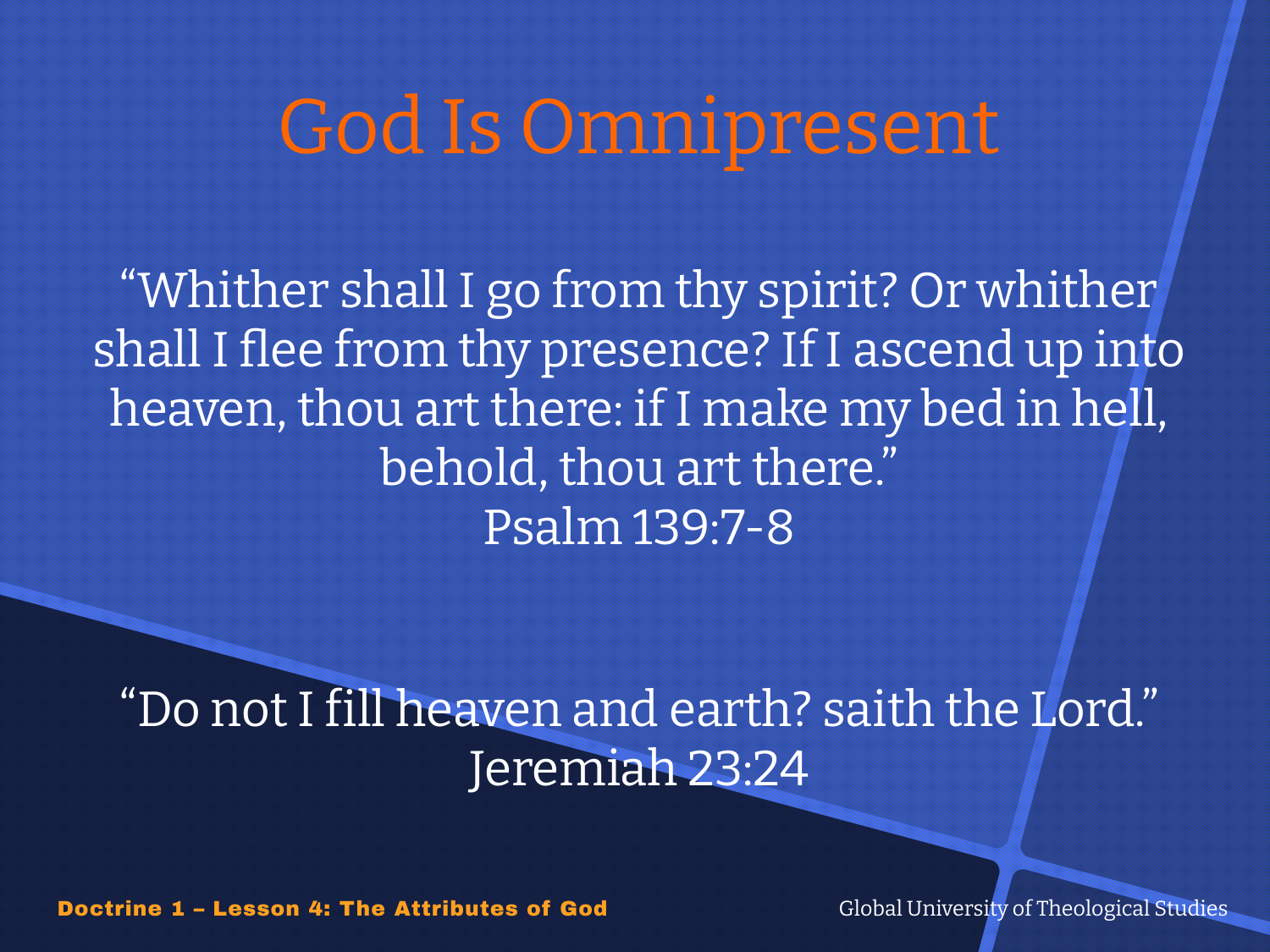

God Is Omnipresent
“Whither shall I go from thy spirit? Or whither shall I flee from thy presence? If I ascend up into heaven, thou art there: if I make my bed in hell, behold, thou art there.”
Psalm 139:7-8
“Do not I fill heaven and earth? saith the Lord.”
Jeremiah 23:24
Doctrine 1 – Lesson 4: The Attributes of God                             Global University of Theological Studies